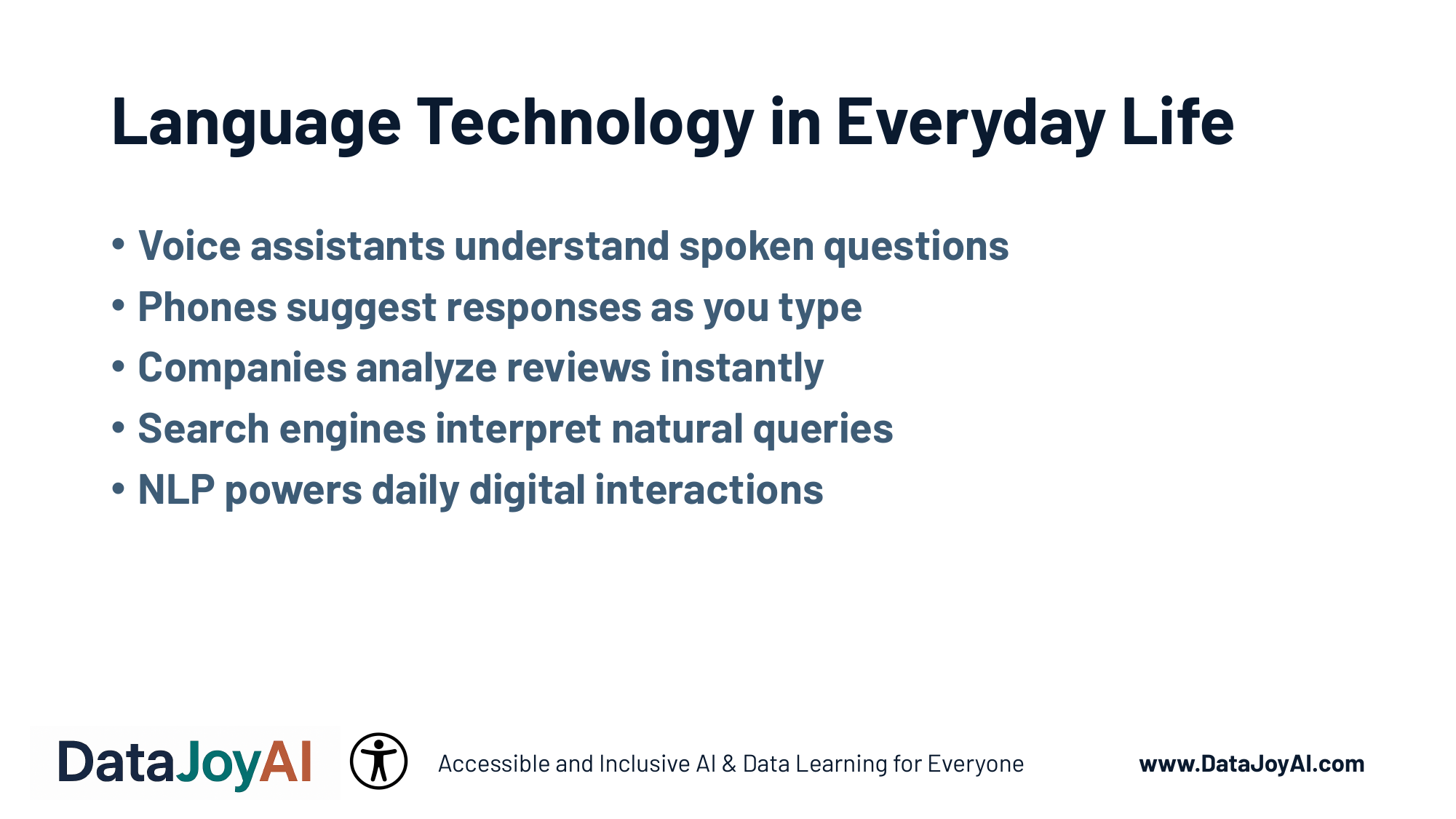

# Language Technology in Everyday Life
Voice assistants understand spoken questions
Phones suggest responses as you type
Companies analyze reviews instantly
Search engines interpret natural queries
NLP powers daily digital interactions